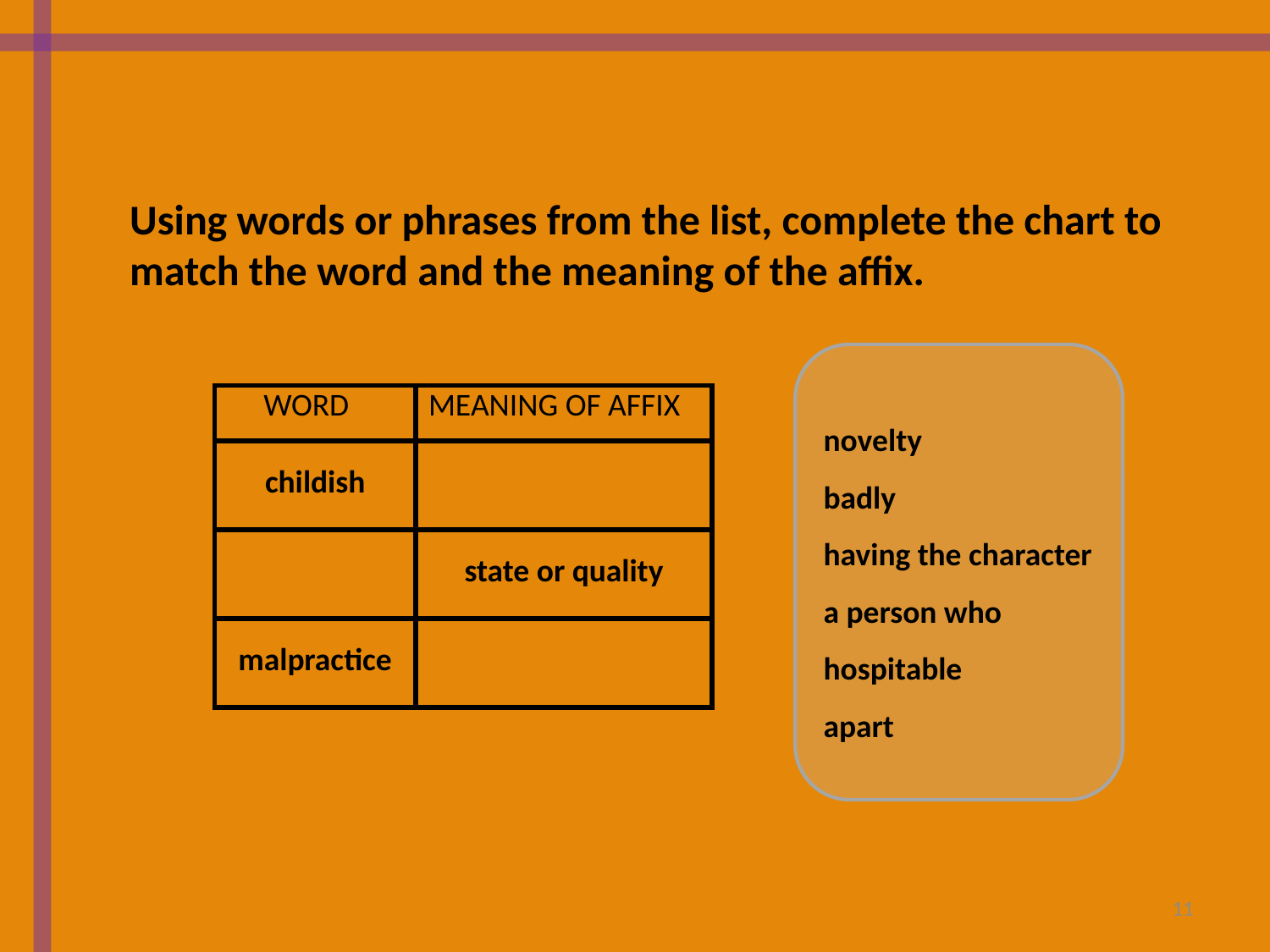

Using words or phrases from the list, complete the chart to match the word and the meaning of the affix.

novelty
badly
having the character
a person who
hospitable
apart
| WORD | MEANING OF AFFIX |
| --- | --- |
| childish |  |
|  | state or quality |
| malpractice |  |
11